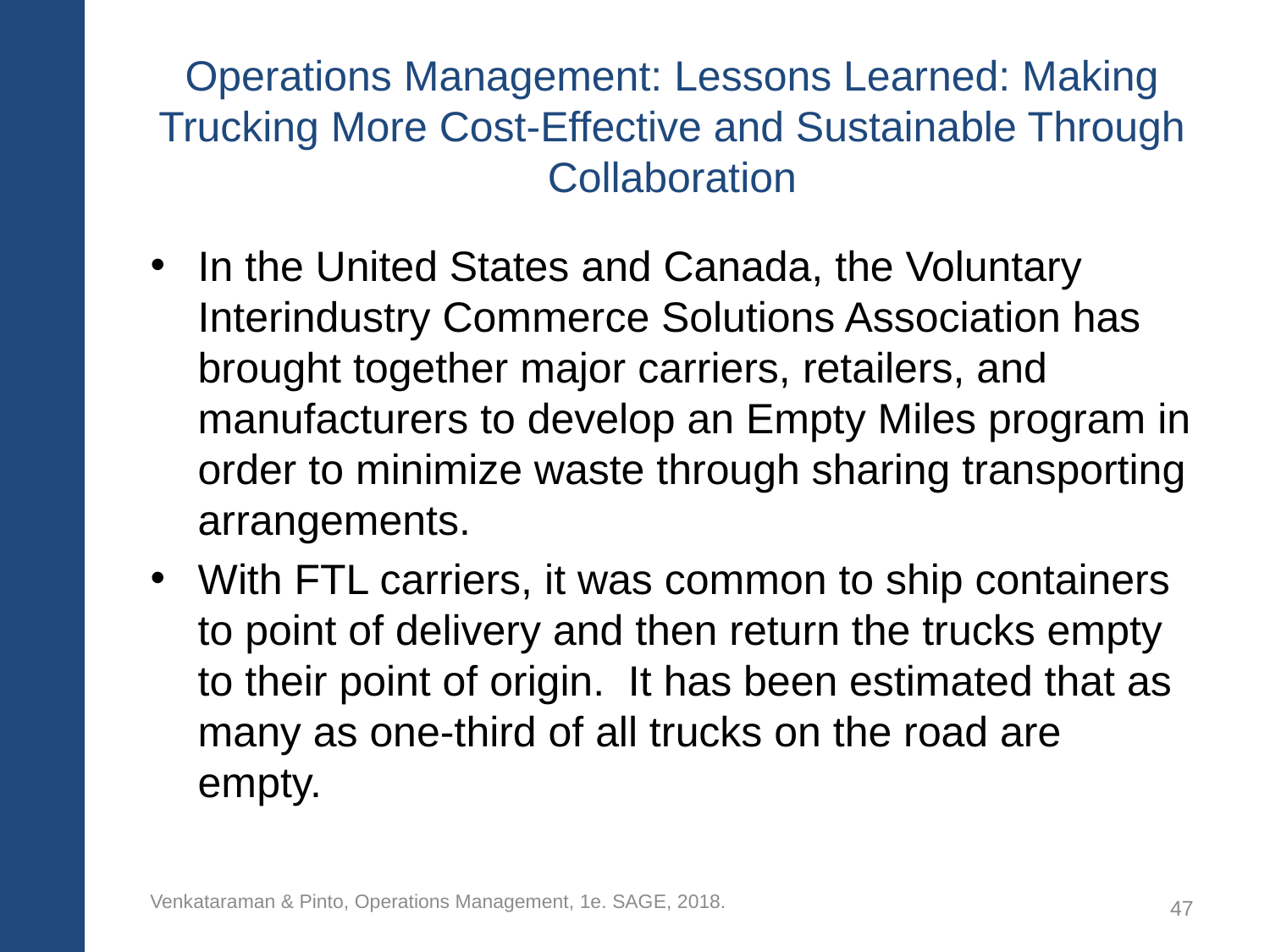

# Operations Management: Lessons Learned: Making Trucking More Cost-Effective and Sustainable Through Collaboration
In the United States and Canada, the Voluntary Interindustry Commerce Solutions Association has brought together major carriers, retailers, and manufacturers to develop an Empty Miles program in order to minimize waste through sharing transporting arrangements.
With FTL carriers, it was common to ship containers to point of delivery and then return the trucks empty to their point of origin.  It has been estimated that as many as one-third of all trucks on the road are empty.
Venkataraman & Pinto, Operations Management, 1e. SAGE, 2018.
47